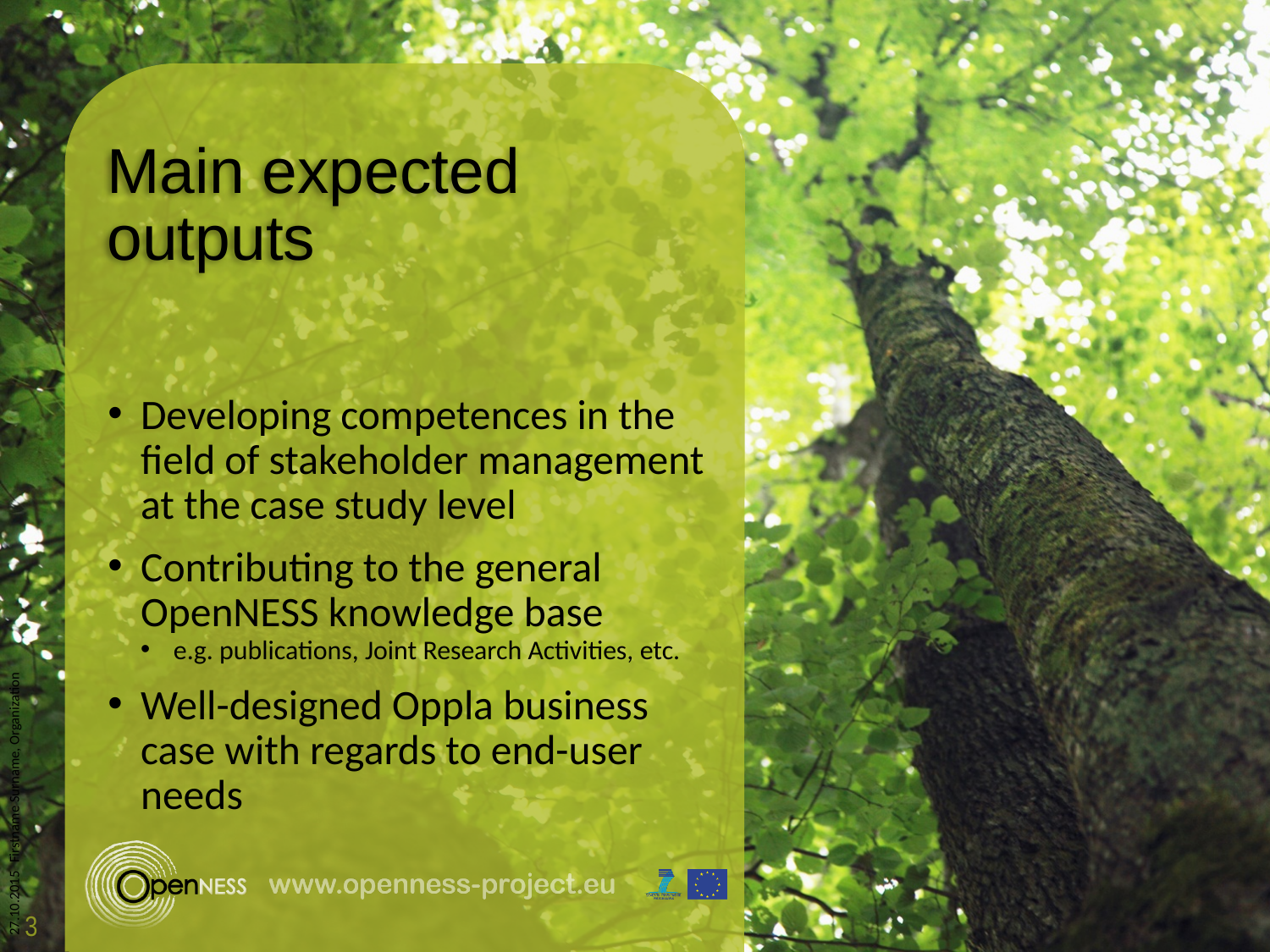

# Main expected outputs
Developing competences in the field of stakeholder management at the case study level
Contributing to the general OpenNESS knowledge base
e.g. publications, Joint Research Activities, etc.
Well-designed Oppla business case with regards to end-user needs
Firstname Surname, Organization
3
27.10.2015